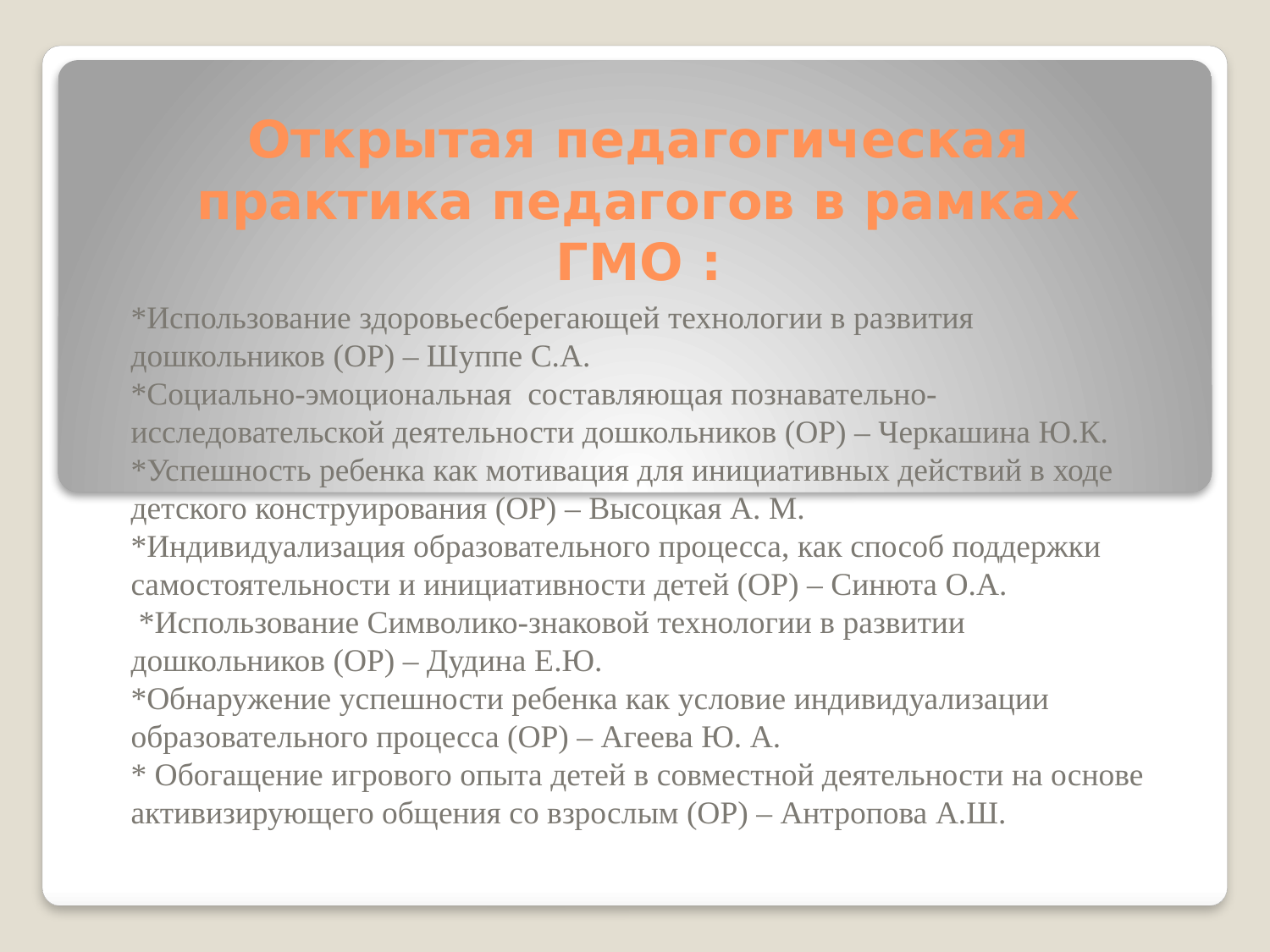

# Открытая педагогическая практика педагогов в рамках ГМО :
*Использование здоровьесберегающей технологии в развития дошкольников (ОР) – Шуппе С.А.
*Социально-эмоциональная  составляющая познавательно-исследовательской деятельности дошкольников (ОР) – Черкашина Ю.К.
*Успешность ребенка как мотивация для инициативных действий в ходе детского конструирования (ОР) – Высоцкая А. М.
*Индивидуализация образовательного процесса, как способ поддержки самостоятельности и инициативности детей (ОР) – Синюта О.А.
 *Использование Символико-знаковой технологии в развитии дошкольников (ОР) – Дудина Е.Ю.
*Обнаружение успешности ребенка как условие индивидуализации образовательного процесса (ОР) – Агеева Ю. А.
* Обогащение игрового опыта детей в совместной деятельности на основе активизирующего общения со взрослым (ОР) – Антропова А.Ш.